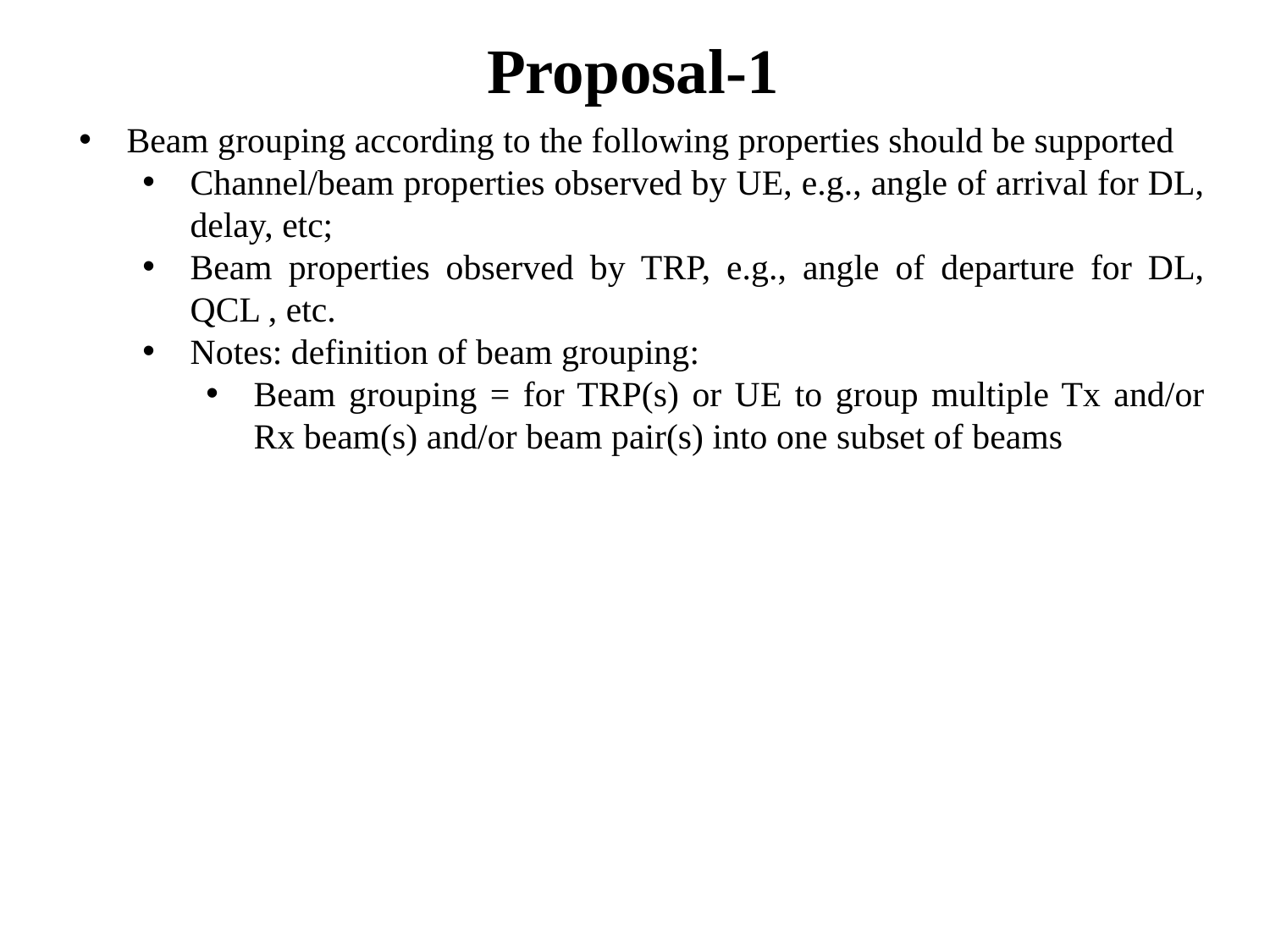

# Proposal-1
Beam grouping according to the following properties should be supported
Channel/beam properties observed by UE, e.g., angle of arrival for DL, delay, etc;
Beam properties observed by TRP, e.g., angle of departure for DL, QCL , etc.
Notes: definition of beam grouping:
Beam grouping = for TRP(s) or UE to group multiple Tx and/or Rx beam(s) and/or beam pair(s) into one subset of beams